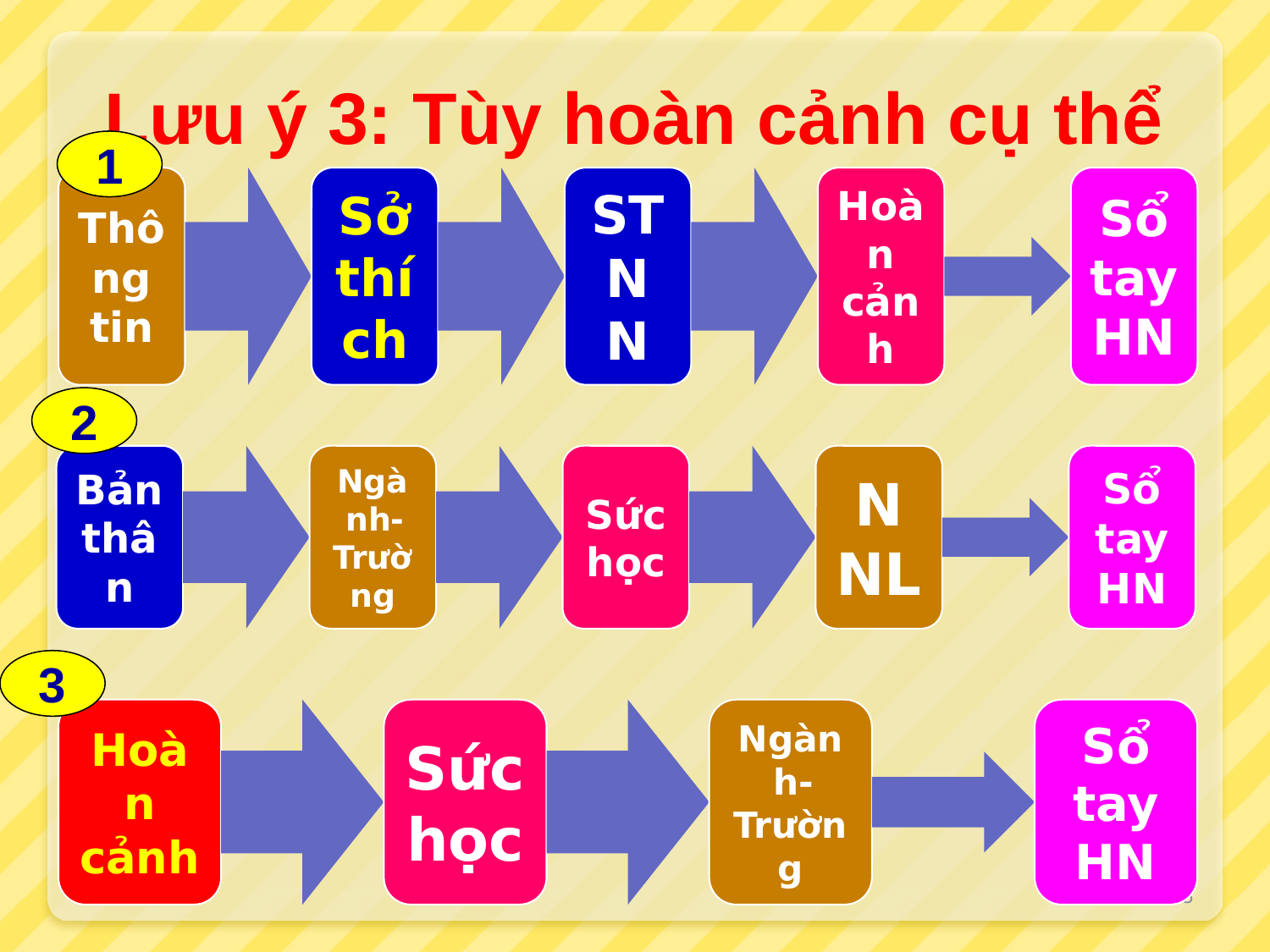

# Lưu ý 3: Tùy hoàn cảnh cụ thể
1
Thông tin
Sở thích
STNN
Hoàn cảnh
Sổ tay HN
2
Bản thân
Ngành-Trường
Sức học
NNL
Sổ tay HN
3
Hoàn cảnh
Sức học
Ngành-Trường
Sổ tay HN
15